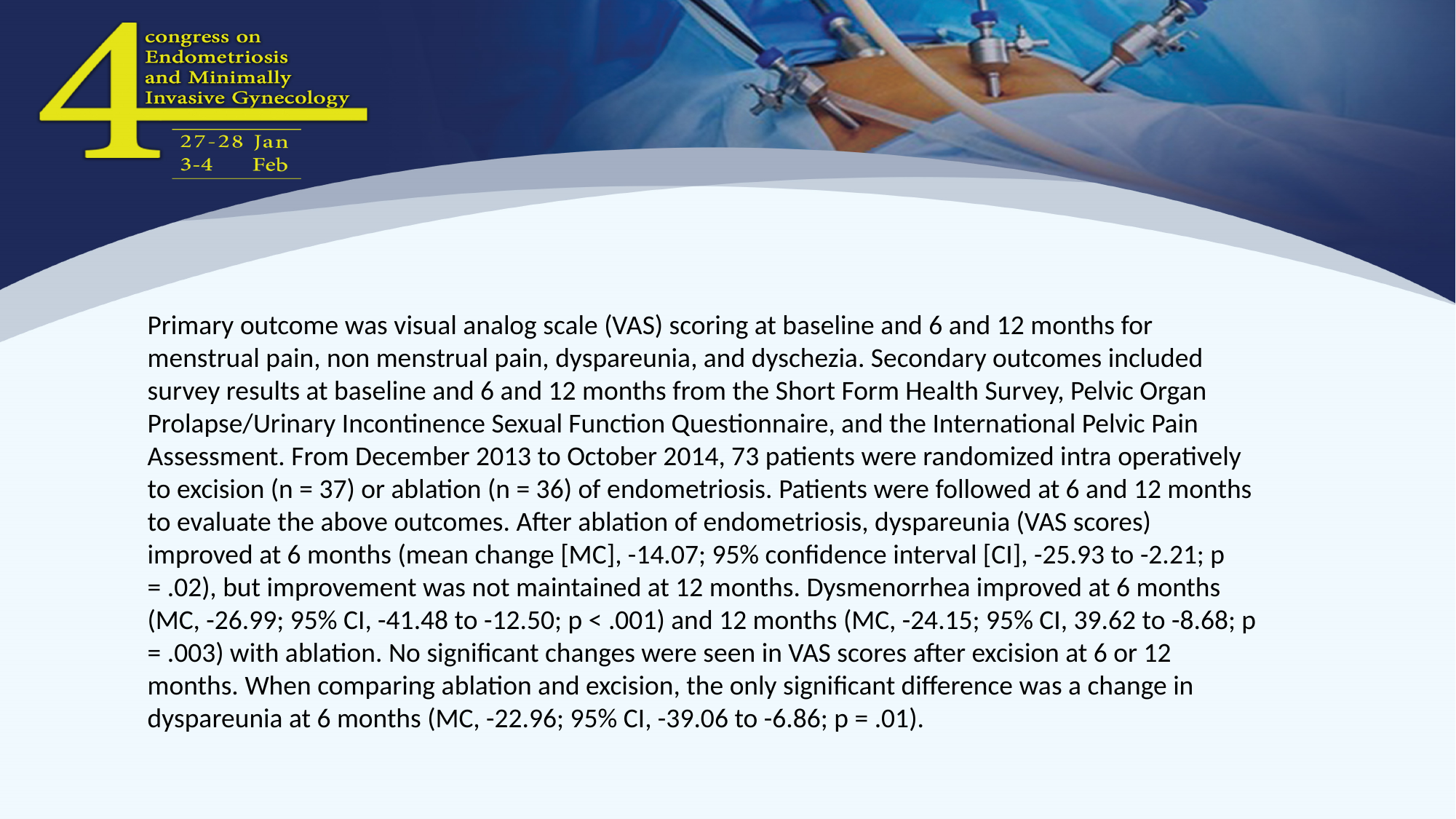

Primary outcome was visual analog scale (VAS) scoring at baseline and 6 and 12 months for menstrual pain, non menstrual pain, dyspareunia, and dyschezia. Secondary outcomes included survey results at baseline and 6 and 12 months from the Short Form Health Survey, Pelvic Organ Prolapse/Urinary Incontinence Sexual Function Questionnaire, and the International Pelvic Pain Assessment. From December 2013 to October 2014, 73 patients were randomized intra operatively to excision (n = 37) or ablation (n = 36) of endometriosis. Patients were followed at 6 and 12 months to evaluate the above outcomes. After ablation of endometriosis, dyspareunia (VAS scores) improved at 6 months (mean change [MC], -14.07; 95% confidence interval [CI], -25.93 to -2.21; p = .02), but improvement was not maintained at 12 months. Dysmenorrhea improved at 6 months (MC, -26.99; 95% CI, -41.48 to -12.50; p < .001) and 12 months (MC, -24.15; 95% CI, 39.62 to -8.68; p = .003) with ablation. No significant changes were seen in VAS scores after excision at 6 or 12 months. When comparing ablation and excision, the only significant difference was a change in dyspareunia at 6 months (MC, -22.96; 95% CI, -39.06 to -6.86; p = .01).